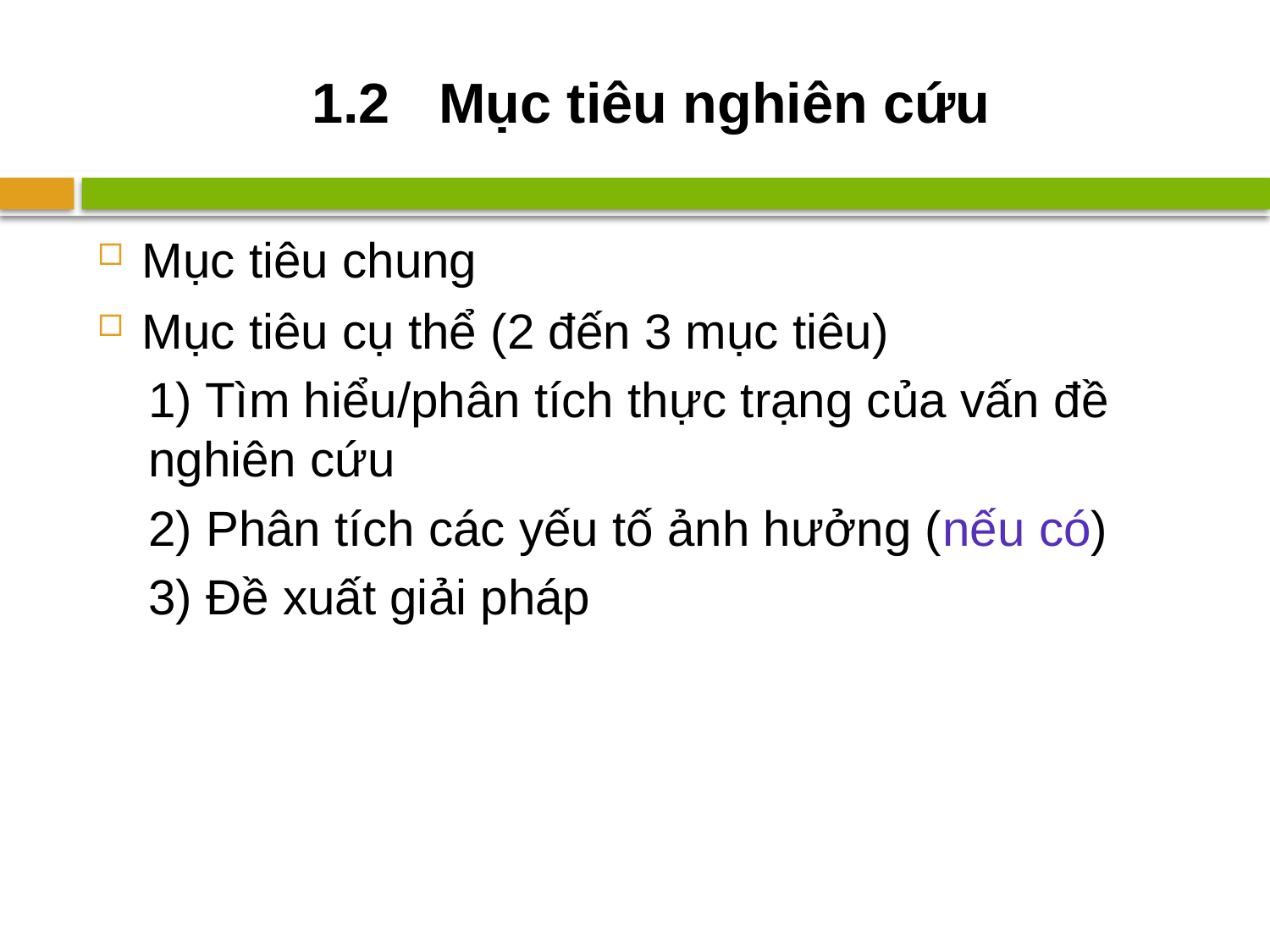

# 1.2	Mục tiêu nghiên cứu
Mục tiêu chung
Mục tiêu cụ thể (2 đến 3 mục tiêu)
1) Tìm hiểu/phân tích thực trạng của vấn đề nghiên cứu
2) Phân tích các yếu tố ảnh hưởng (nếu có)
3) Đề xuất giải pháp